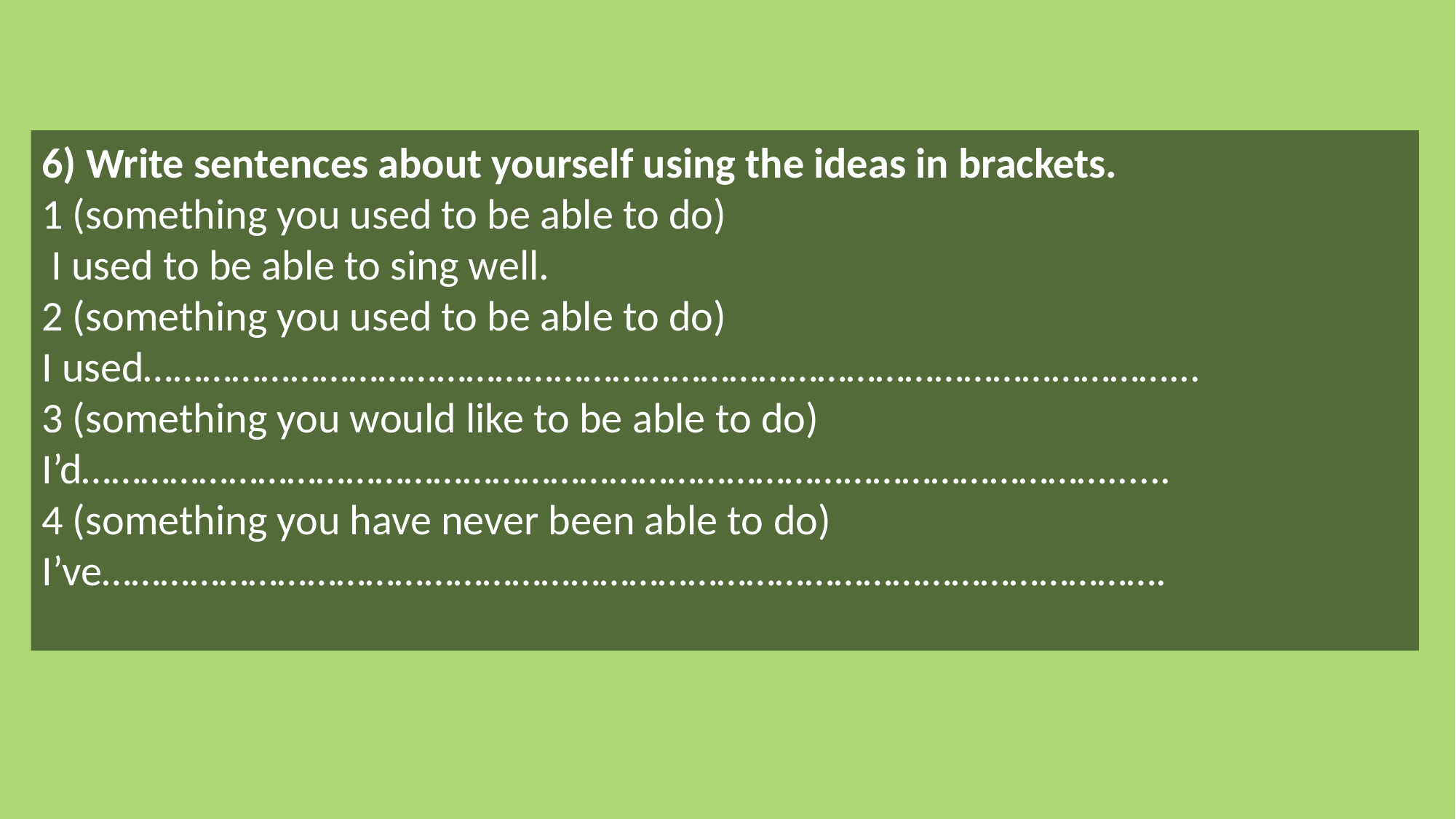

6) Write sentences about yourself using the ideas in brackets.
1 (something you used to be able to do)
 I used to be able to sing well.
2 (something you used to be able to do)
I used……………………………………………………………………………………………...
3 (something you would like to be able to do)
I’d……………………………………………………………………………………………......
4 (something you have never been able to do)
I’ve……………………………………………………………………………………………….